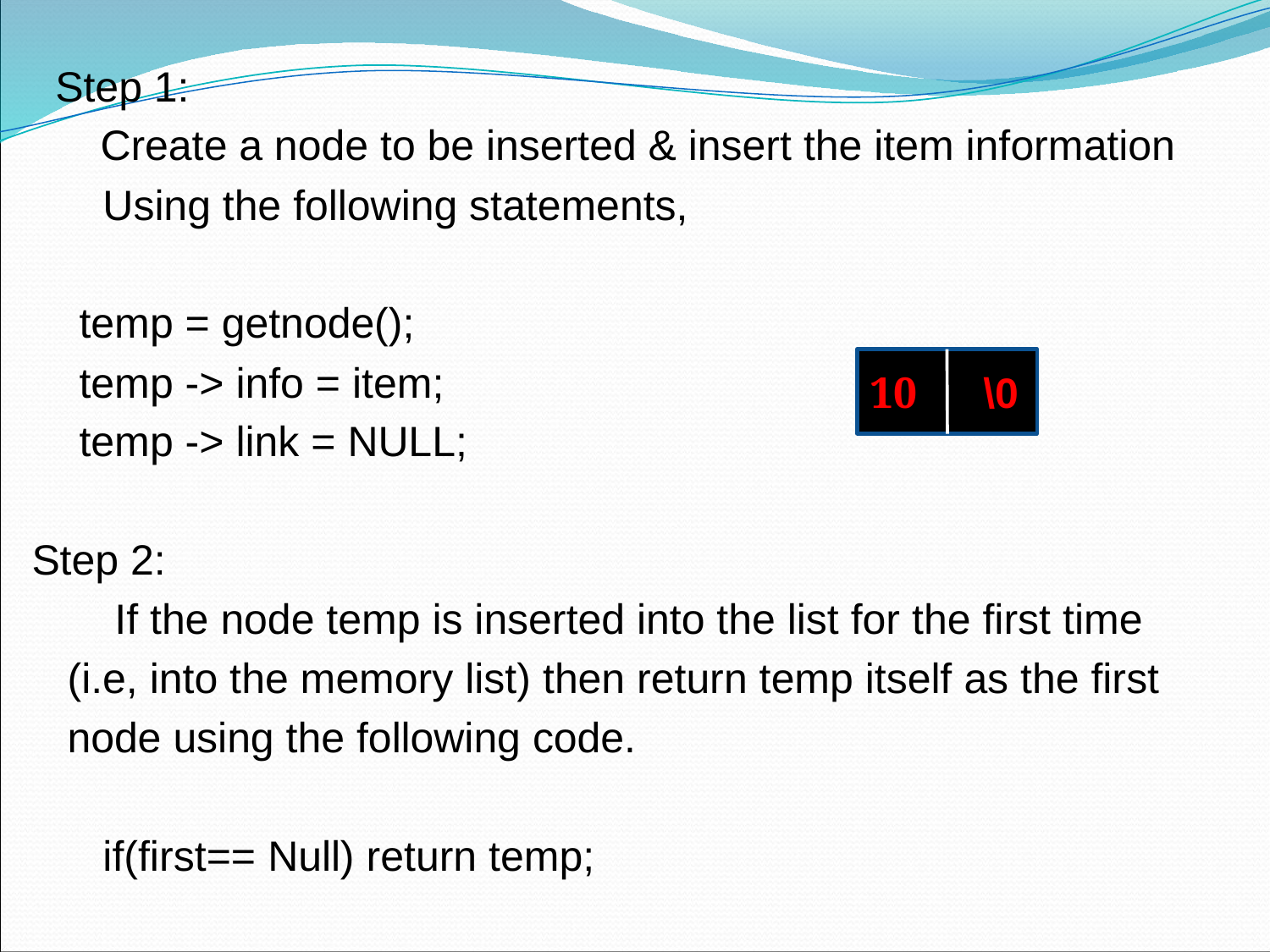

#
  Step 1:
      Create a node to be inserted & insert the item information
      Using the following statements,

    temp = getnode();
    temp -> info = item;
    temp -> link = NULL;

Step 2:
       If the node temp is inserted into the list for the first time
   (i.e, into the memory list) then return temp itself as the first
   node using the following code.

      if(first== Null) return temp;

10      \0